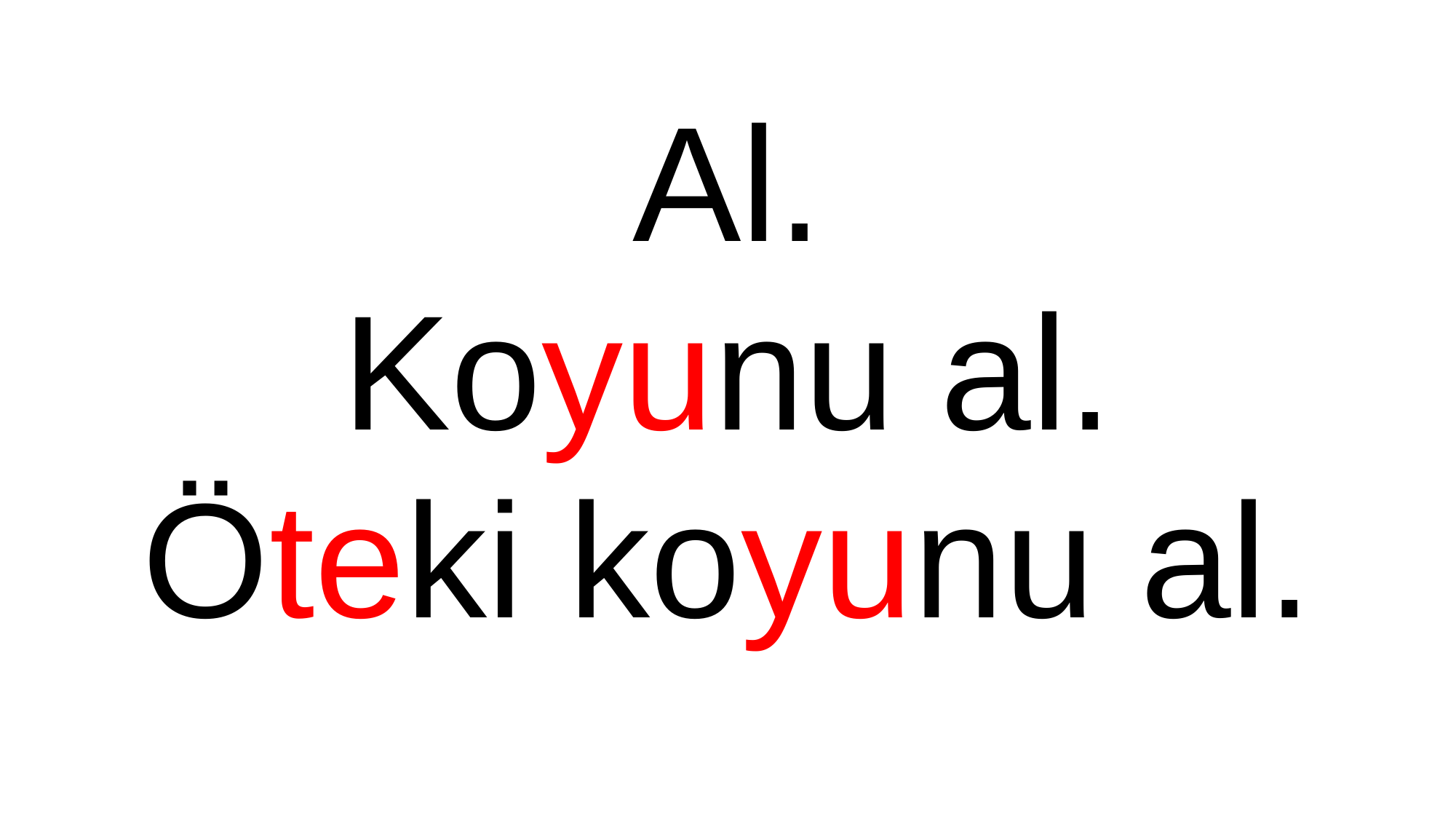

#
Al.
Koyunu al.
Öteki koyunu al.